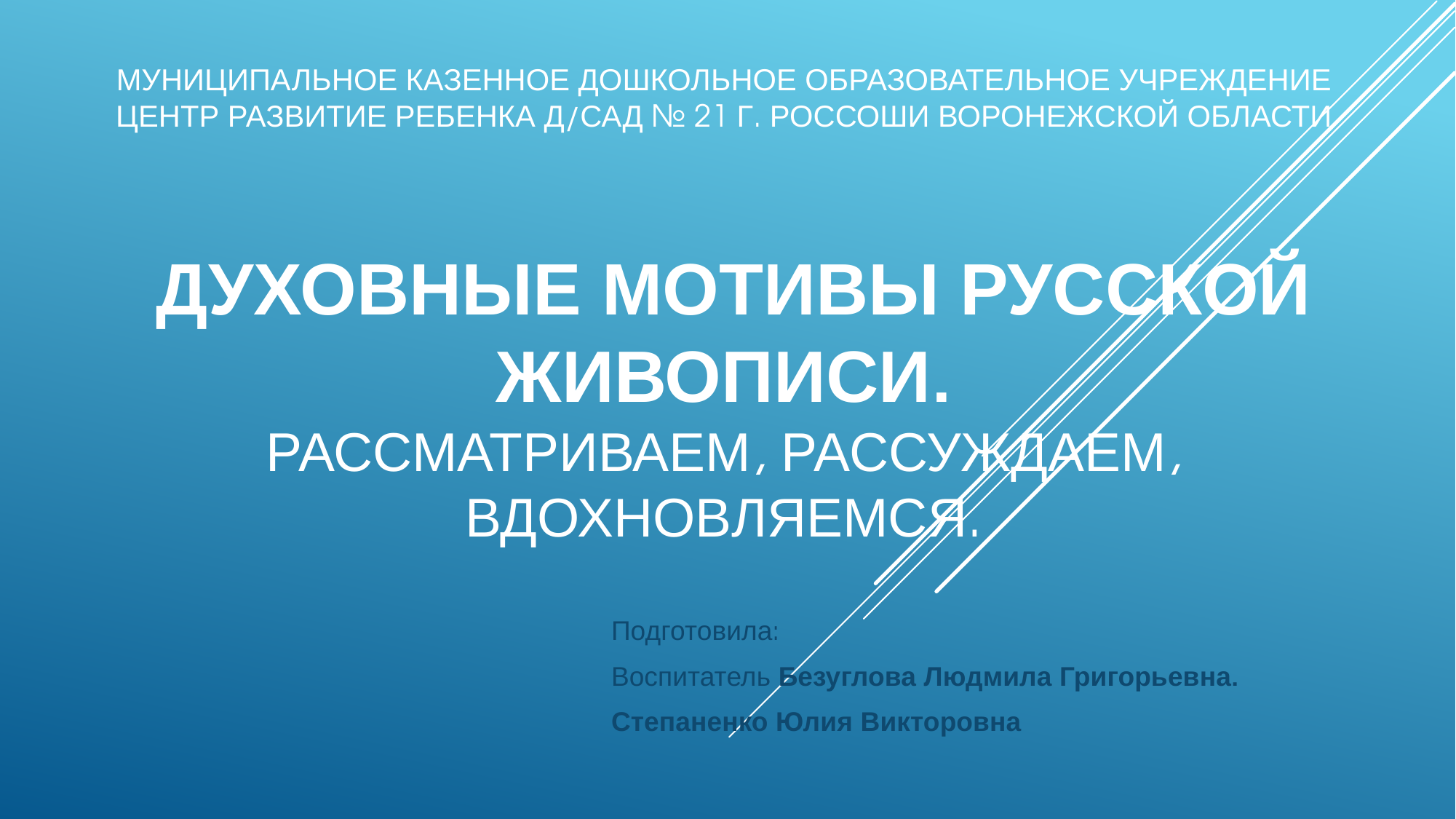

# Муниципальное казенное дошкольное образовательное учреждение центр развитие ребенка Д/сад № 21 г. Россоши Воронежской области Духовные мотивы русской живописи. Рассматриваем, рассуждаем, вдохновляемся.
Подготовила:
Воспитатель Безуглова Людмила Григорьевна.
Степаненко Юлия Викторовна